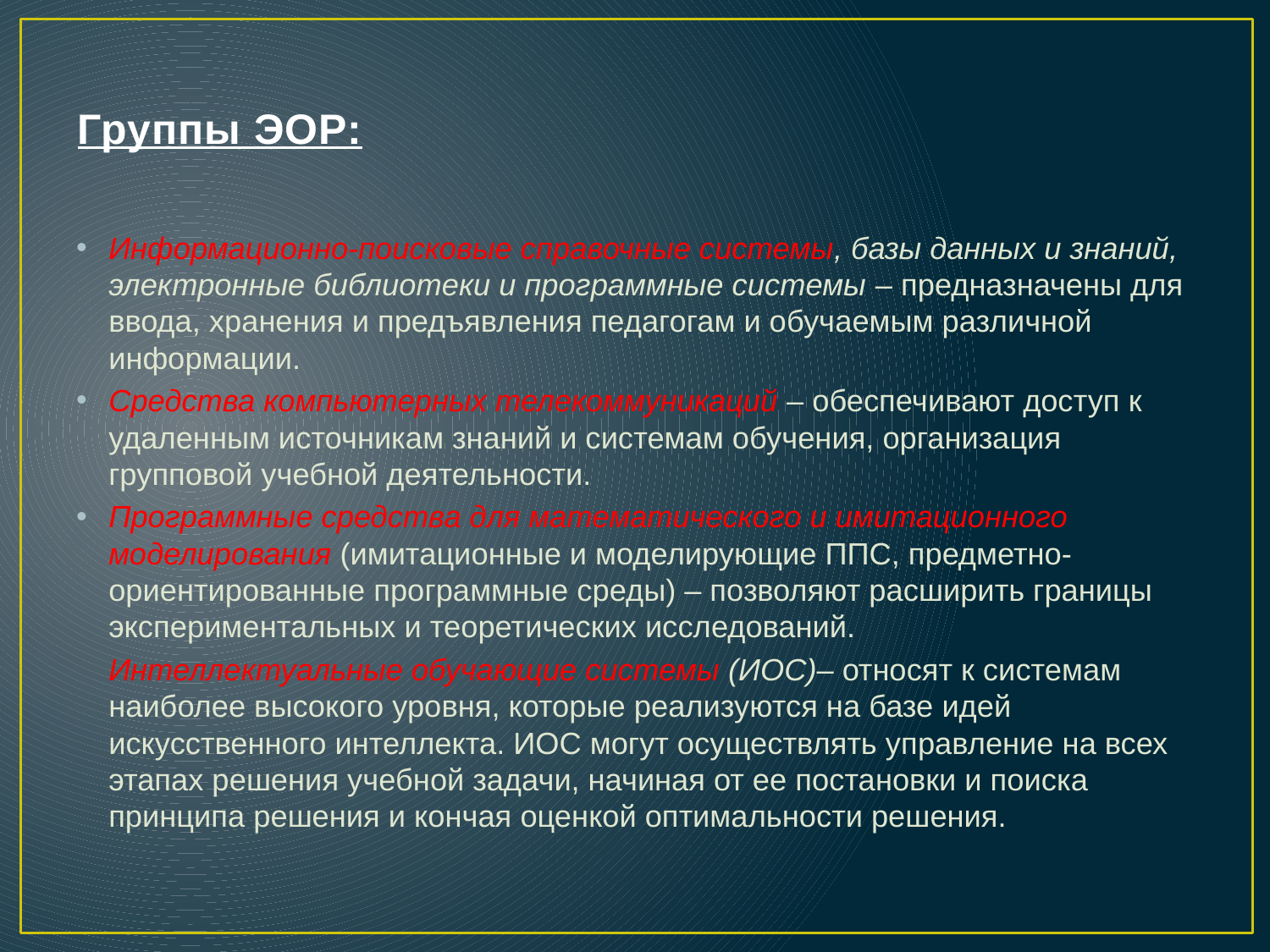

# Группы ЭОР:
Информационно-поисковые справочные системы, базы данных и знаний, электронные библиотеки и программные системы – предназначены для ввода, хранения и предъявления педагогам и обучаемым различной информации.
Средства компьютерных телекоммуникаций – обеспечивают доступ к удаленным источникам знаний и системам обучения, организация групповой учебной деятельности.
Программные средства для математического и имитационного моделирования (имитационные и моделирующие ППС, предметно-ориентированные программные среды) – позволяют расширить границы экспериментальных и теоретических исследований.
		Интеллектуальные обучающие системы (ИОС)– относят к системам наиболее высокого уровня, которые реализуются на базе идей искусственного интеллекта. ИОС могут осуществлять управление на всех этапах решения учебной задачи, начиная от ее постановки и поиска принципа решения и кончая оценкой оптимальности решения.